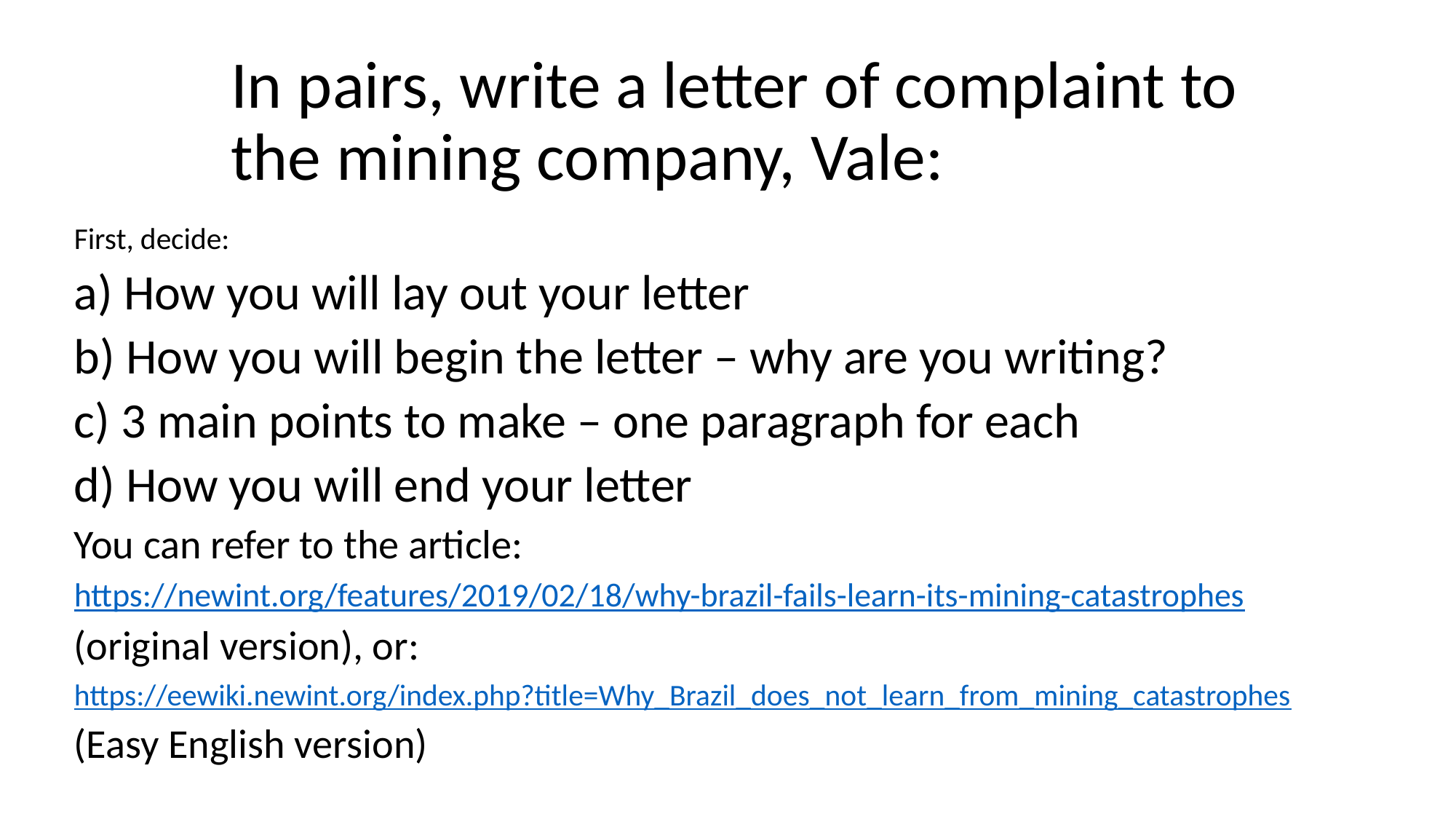

# In pairs, write a letter of complaint to the mining company, Vale:
First, decide:
a) How you will lay out your letter
b) How you will begin the letter – why are you writing?
c) 3 main points to make – one paragraph for each
d) How you will end your letter
You can refer to the article:
https://newint.org/features/2019/02/18/why-brazil-fails-learn-its-mining-catastrophes
(original version), or:
https://eewiki.newint.org/index.php?title=Why_Brazil_does_not_learn_from_mining_catastrophes
(Easy English version)